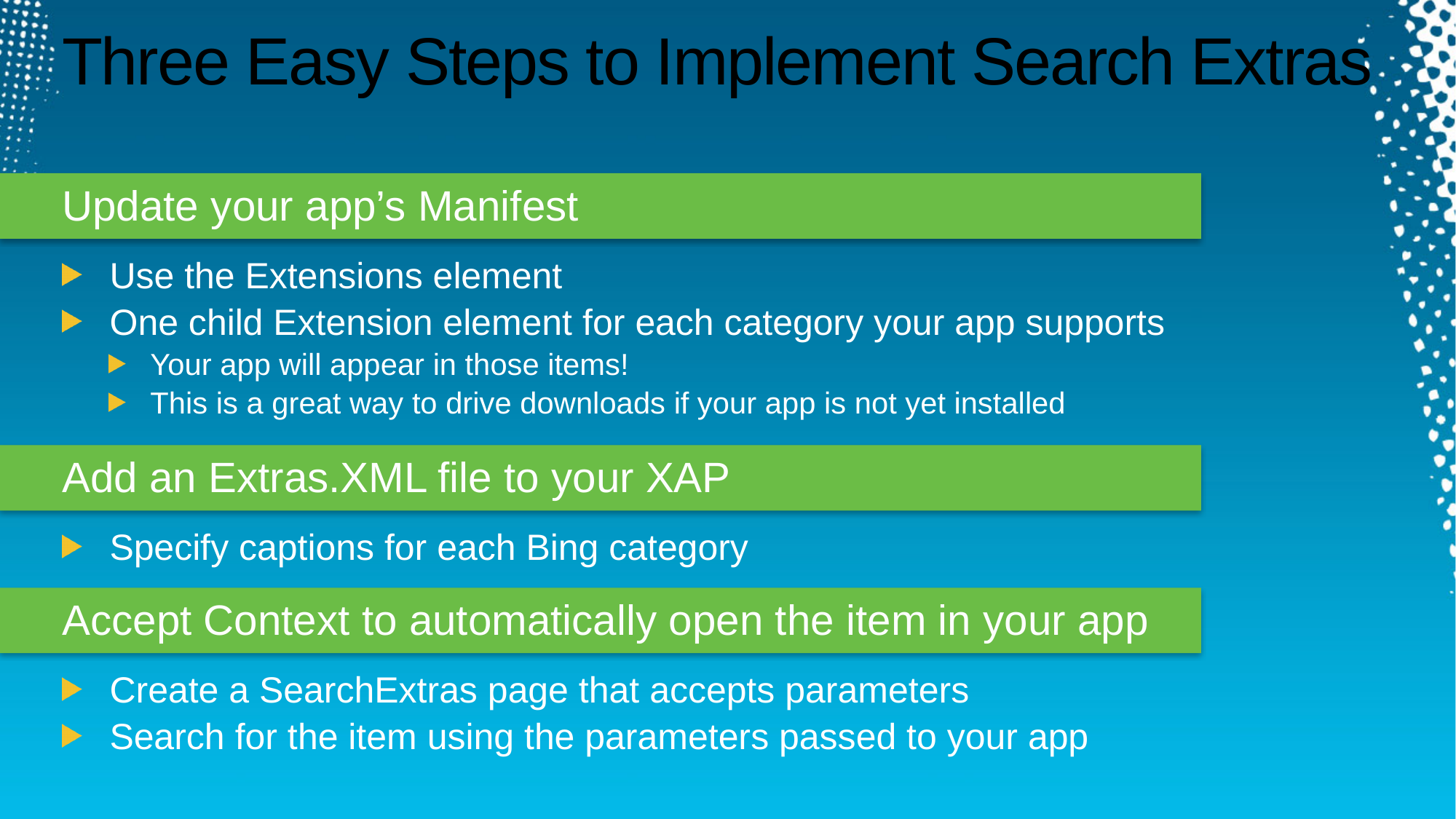

# Three Easy Steps to Implement Search Extras
Update your app’s Manifest
Use the Extensions element
One child Extension element for each category your app supports
Your app will appear in those items!
This is a great way to drive downloads if your app is not yet installed
Add an Extras.XML file to your XAP
Specify captions for each Bing category
Accept Context to automatically open the item in your app
Create a SearchExtras page that accepts parameters
Search for the item using the parameters passed to your app